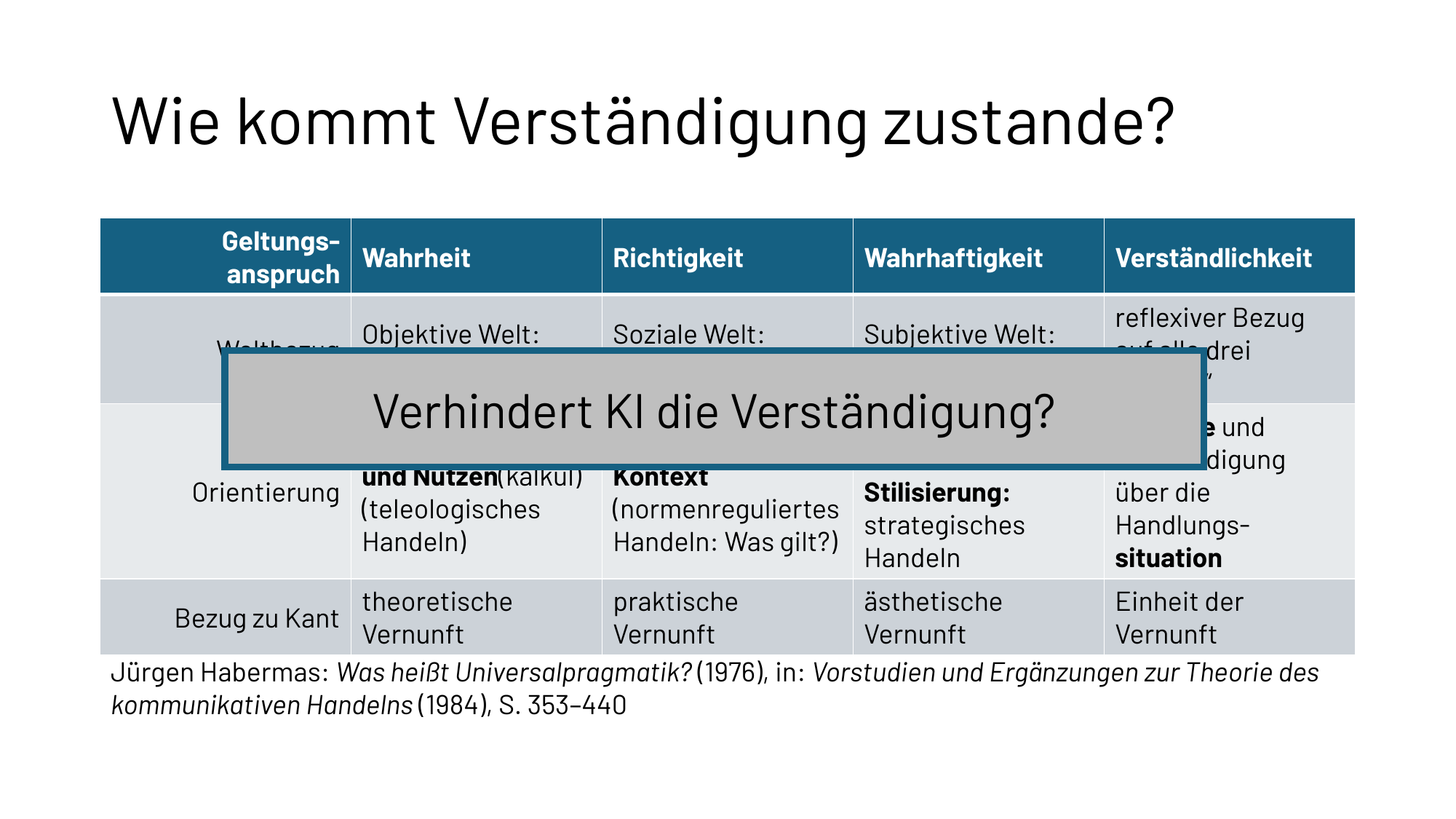

# Wie kommt Verständigung zustande?
| Geltungs-anspruch | Wahrheit | Richtigkeit | Wahrhaftigkeit | Verständlichkeit |
| --- | --- | --- | --- | --- |
| Weltbezug | Objektive Welt: inhaltlich korrekt | Soziale Welt: Beziehungsaspekt | Subjektive Welt: Wirkung erzielen | reflexiver Bezug auf alle drei „Welten“ |
| Orientierung | am Sachverhalt und Nutzen(kalkül) (teleologisches Handeln) | Am normativen Kontext (normenreguliertes Handeln: Was gilt?) | Am Adressaten und Selbst-Stilisierung: strategisches Handeln | Sprache und Verständigung über die Handlungs-situation |
| Bezug zu Kant | theoretische Vernunft | praktische Vernunft | ästhetische Vernunft | Einheit der Vernunft |
Verhindert KI die Verständigung?
Jürgen Habermas: Was heißt Universalpragmatik? (1976), in: Vorstudien und Ergänzungen zur Theorie des kommunikativen Handelns (1984), S. 353–440